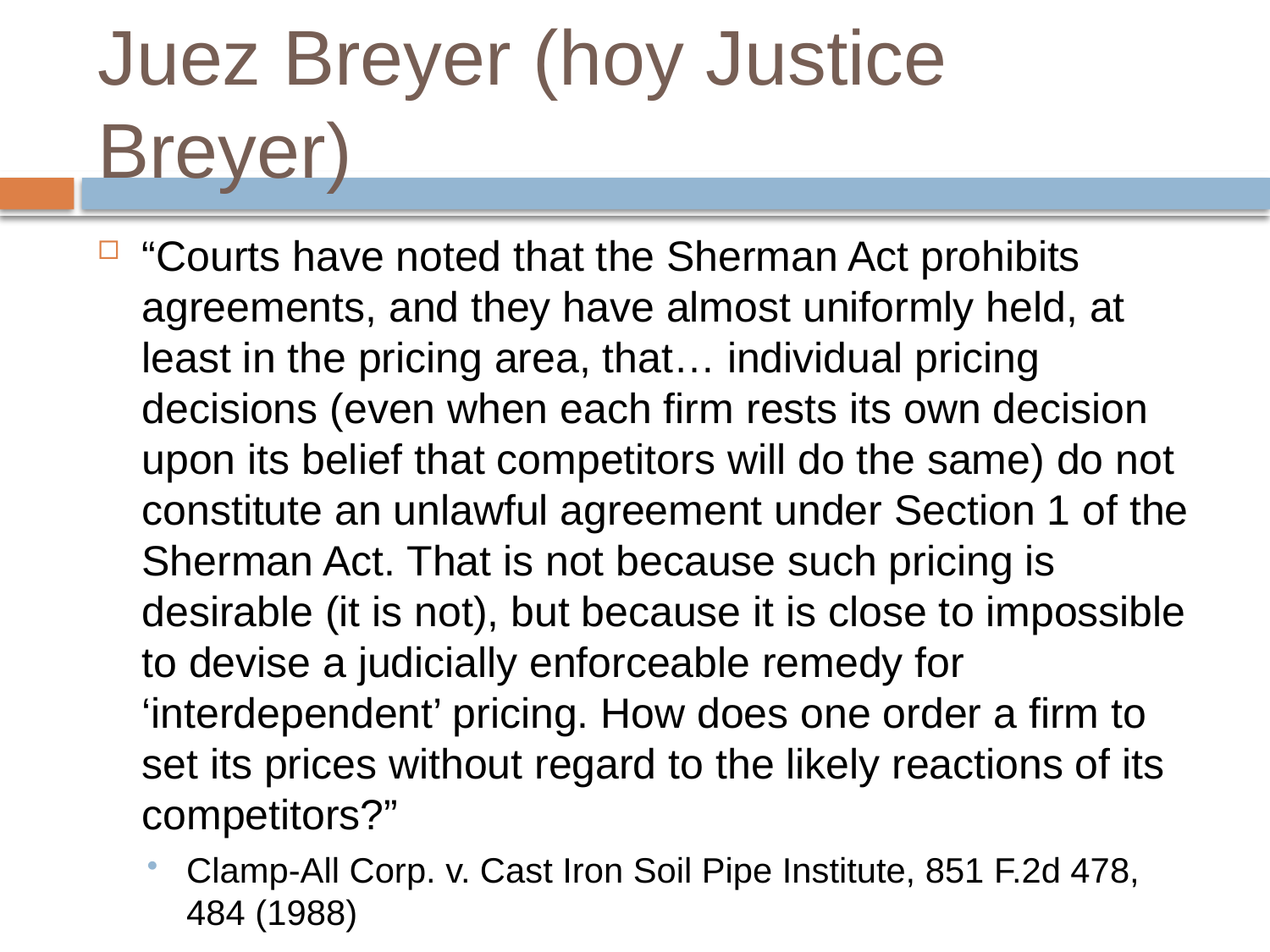

# Juez Breyer (hoy Justice Breyer)
“Courts have noted that the Sherman Act prohibits agreements, and they have almost uniformly held, at least in the pricing area, that… individual pricing decisions (even when each firm rests its own decision upon its belief that competitors will do the same) do not constitute an unlawful agreement under Section 1 of the Sherman Act. That is not because such pricing is desirable (it is not), but because it is close to impossible to devise a judicially enforceable remedy for ‘interdependent’ pricing. How does one order a firm to set its prices without regard to the likely reactions of its competitors?”
Clamp-All Corp. v. Cast Iron Soil Pipe Institute, 851 F.2d 478, 484 (1988)